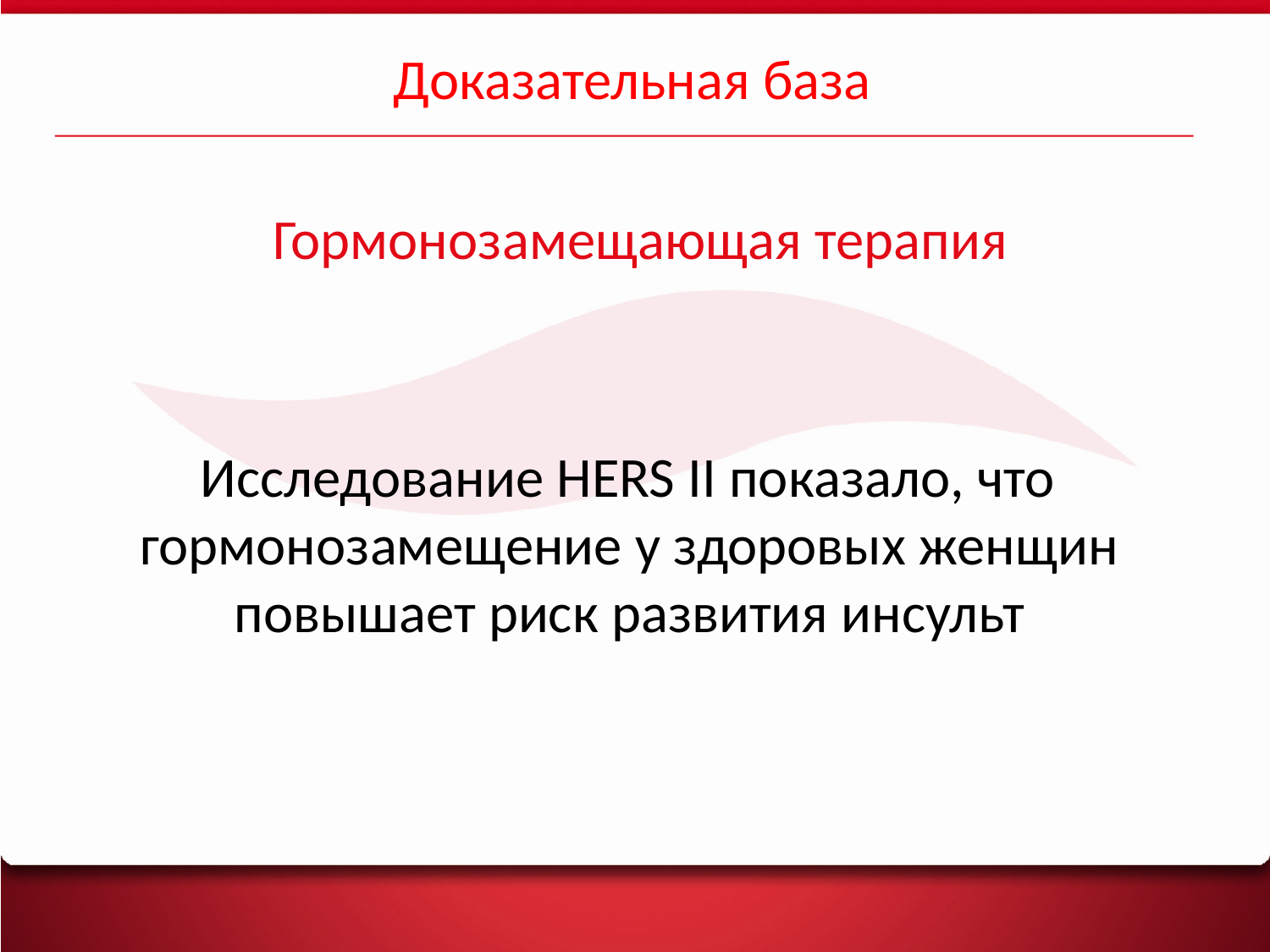

Доказательная база
Гормонозамещающая терапия
Исследование HERS II показало, что гормонозамещение у здоровых женщин повышает риск развития инсульт